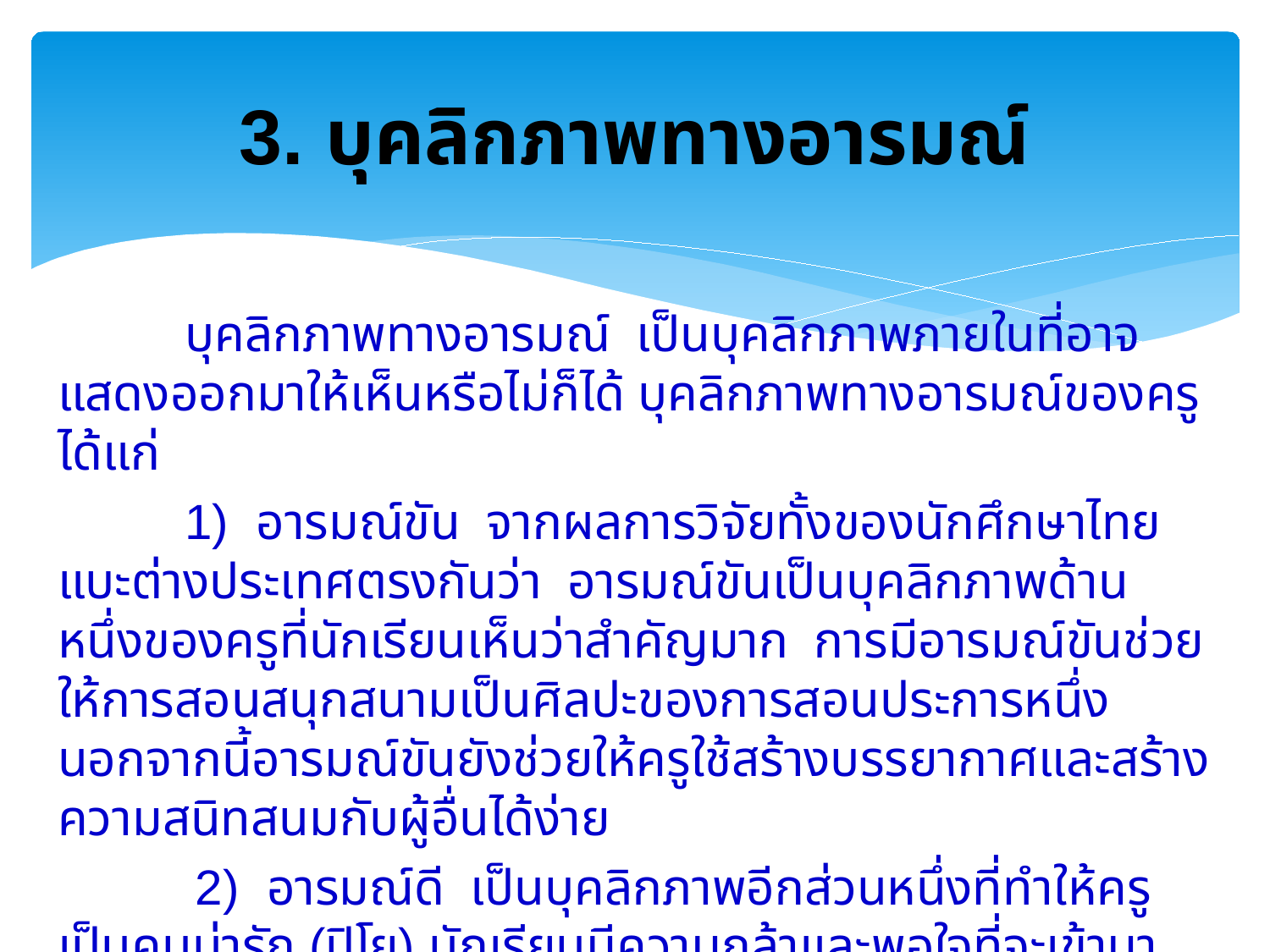

# 3. บุคลิกภาพทางอารมณ์
	บุคลิกภาพทางอารมณ์  เป็นบุคลิกภาพภายในที่อาจแสดงออกมาให้เห็นหรือไม่ก็ได้ บุคลิกภาพทางอารมณ์ของครู ได้แก่
	1)  อารมณ์ขัน  จากผลการวิจัยทั้งของนักศึกษาไทยแบะต่างประเทศตรงกันว่า  อารมณ์ขันเป็นบุคลิกภาพด้านหนึ่งของครูที่นักเรียนเห็นว่าสำคัญมาก  การมีอารมณ์ขันช่วยให้การสอนสนุกสนามเป็นศิลปะของการสอนประการหนึ่ง  นอกจากนี้อารมณ์ขันยังช่วยให้ครูใช้สร้างบรรยากาศและสร้างความสนิทสนมกับผู้อื่นได้ง่าย
          2)  อารมณ์ดี  เป็นบุคลิกภาพอีกส่วนหนึ่งที่ทำให้ครูเป็นคนน่ารัก (ปิโย) นักเรียนมีความกล้าและพอใจที่จะเข้ามาพบปะเพื่อปรึกษาปัญหาต่างๆ ของตน